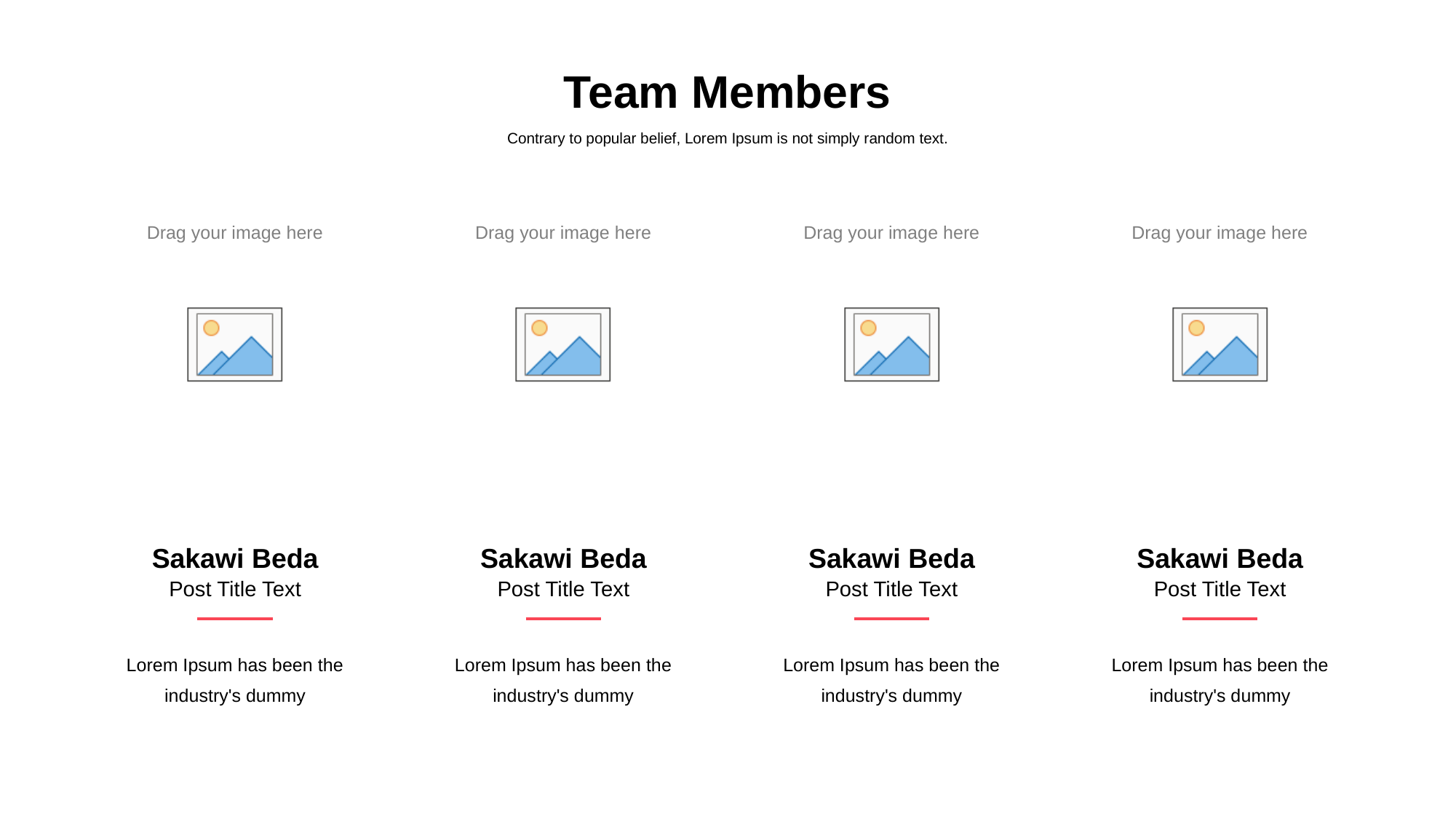

# Team Members
Contrary to popular belief, Lorem Ipsum is not simply random text.

Sakawi Beda
Post Title Text
Sakawi Beda
Post Title Text
Sakawi Beda
Post Title Text
Sakawi Beda
Post Title Text
Lorem Ipsum has been the industry's dummy
Lorem Ipsum has been the industry's dummy
Lorem Ipsum has been the industry's dummy
Lorem Ipsum has been the industry's dummy